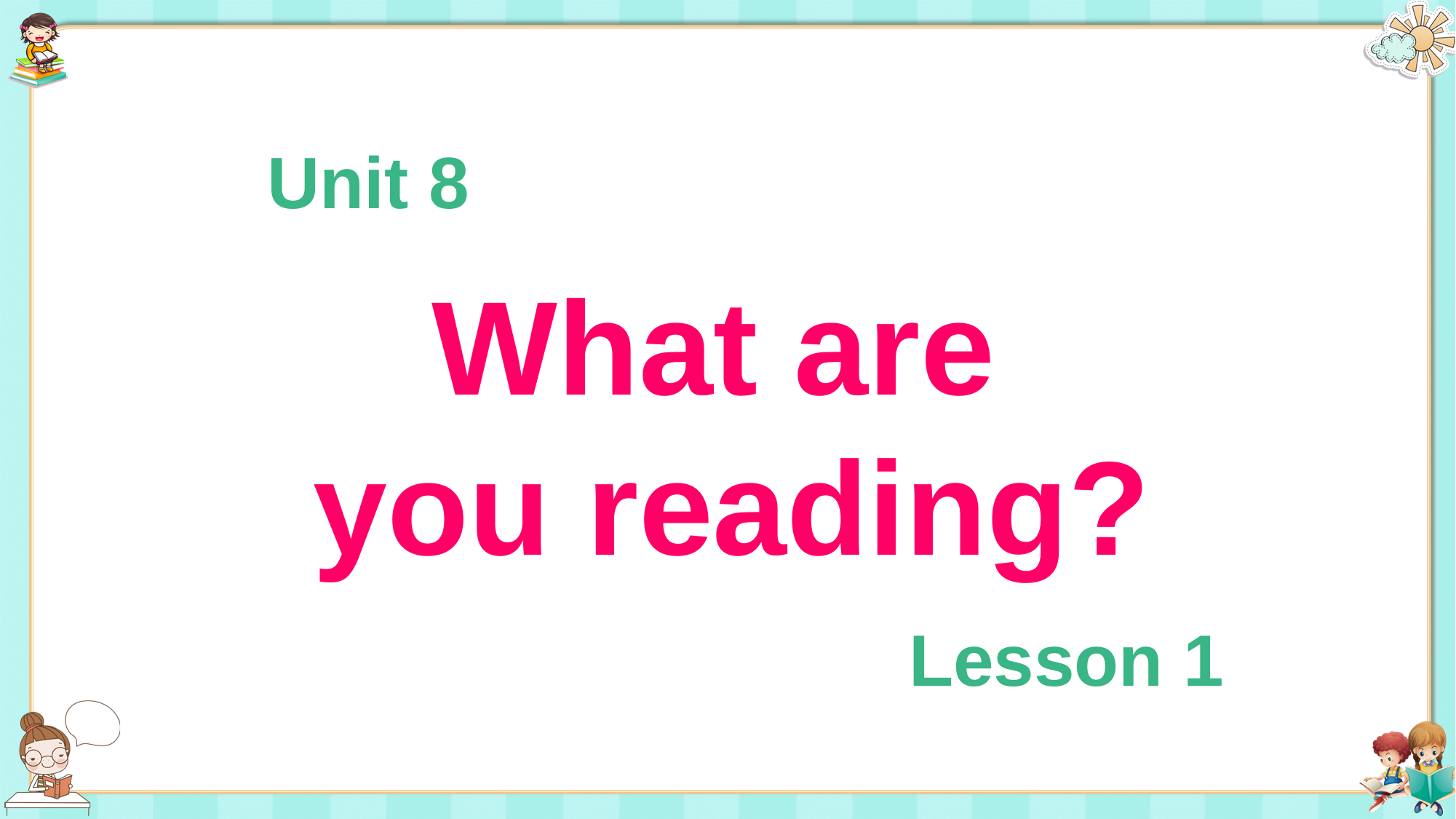

Unit 8
What are
you reading?
Lesson 1